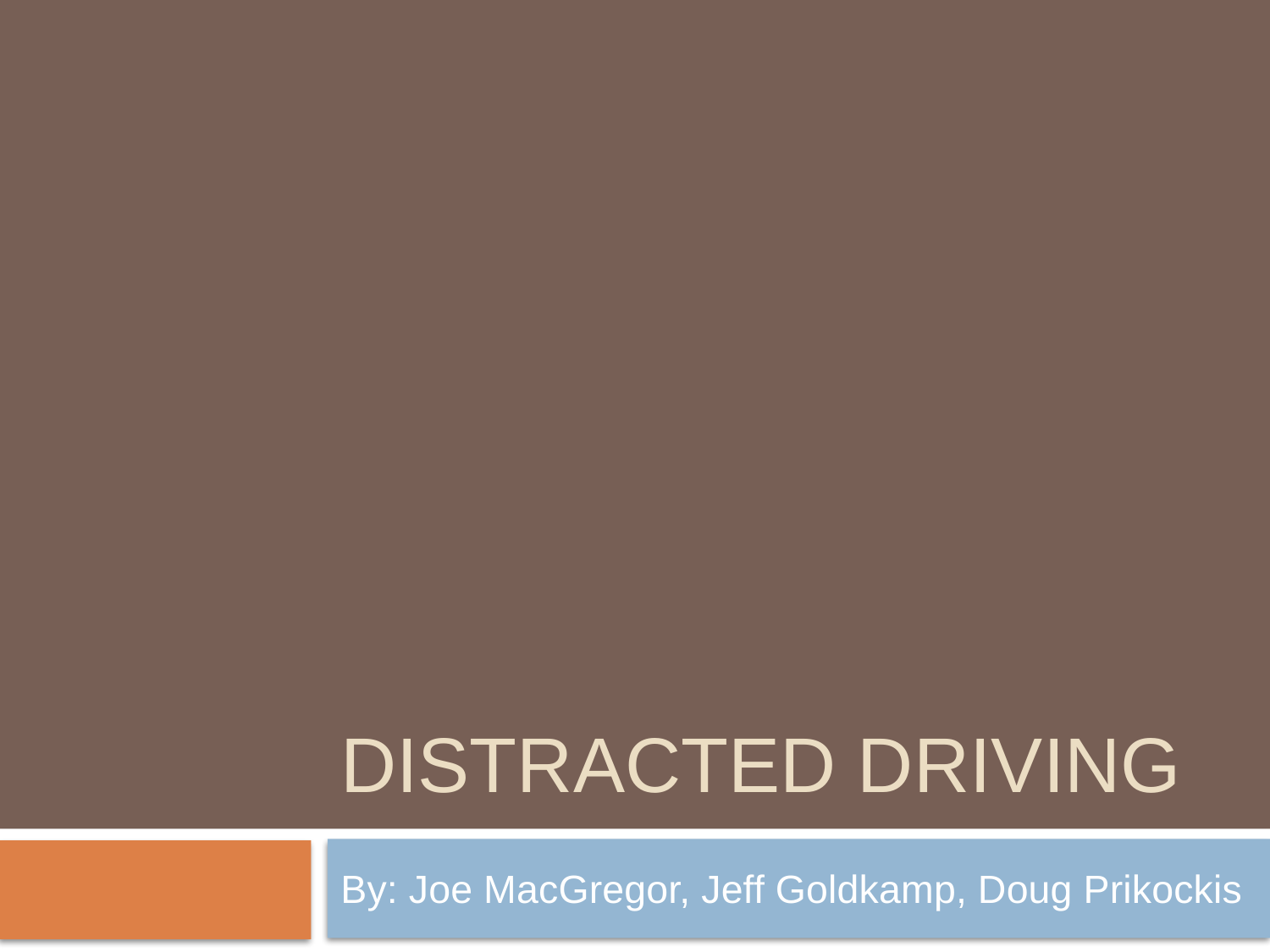

# Distracted Driving
By: Joe MacGregor, Jeff Goldkamp, Doug Prikockis